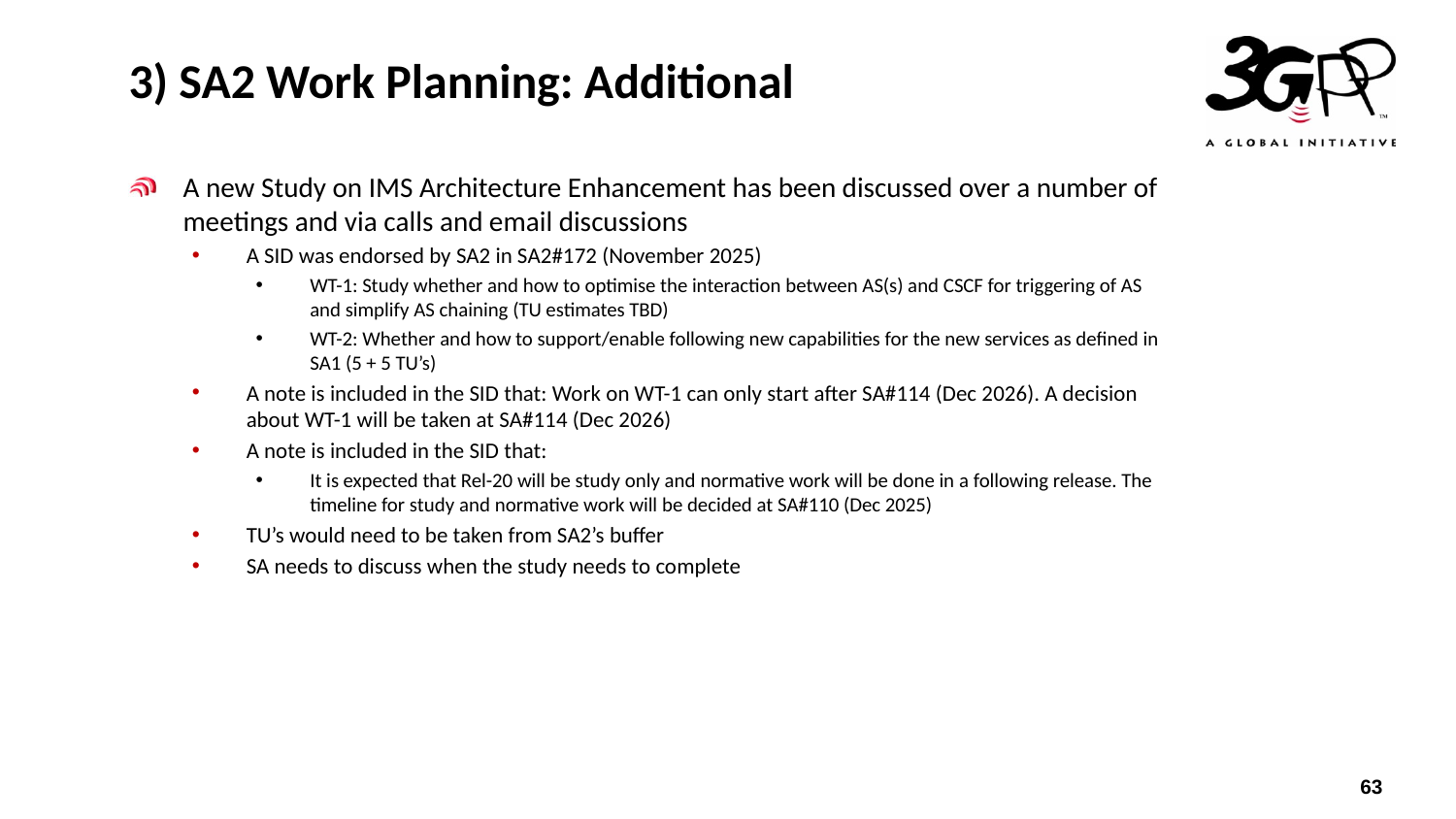

# 3) SA2 Work Planning: Additional
A new Study on IMS Architecture Enhancement has been discussed over a number of meetings and via calls and email discussions
A SID was endorsed by SA2 in SA2#172 (November 2025)
WT-1: Study whether and how to optimise the interaction between AS(s) and CSCF for triggering of AS and simplify AS chaining (TU estimates TBD)
WT-2: Whether and how to support/enable following new capabilities for the new services as defined in SA1 (5 + 5 TU’s)
A note is included in the SID that: Work on WT-1 can only start after SA#114 (Dec 2026). A decision about WT-1 will be taken at SA#114 (Dec 2026)
A note is included in the SID that:
It is expected that Rel-20 will be study only and normative work will be done in a following release. The timeline for study and normative work will be decided at SA#110 (Dec 2025)
TU’s would need to be taken from SA2’s buffer
SA needs to discuss when the study needs to complete